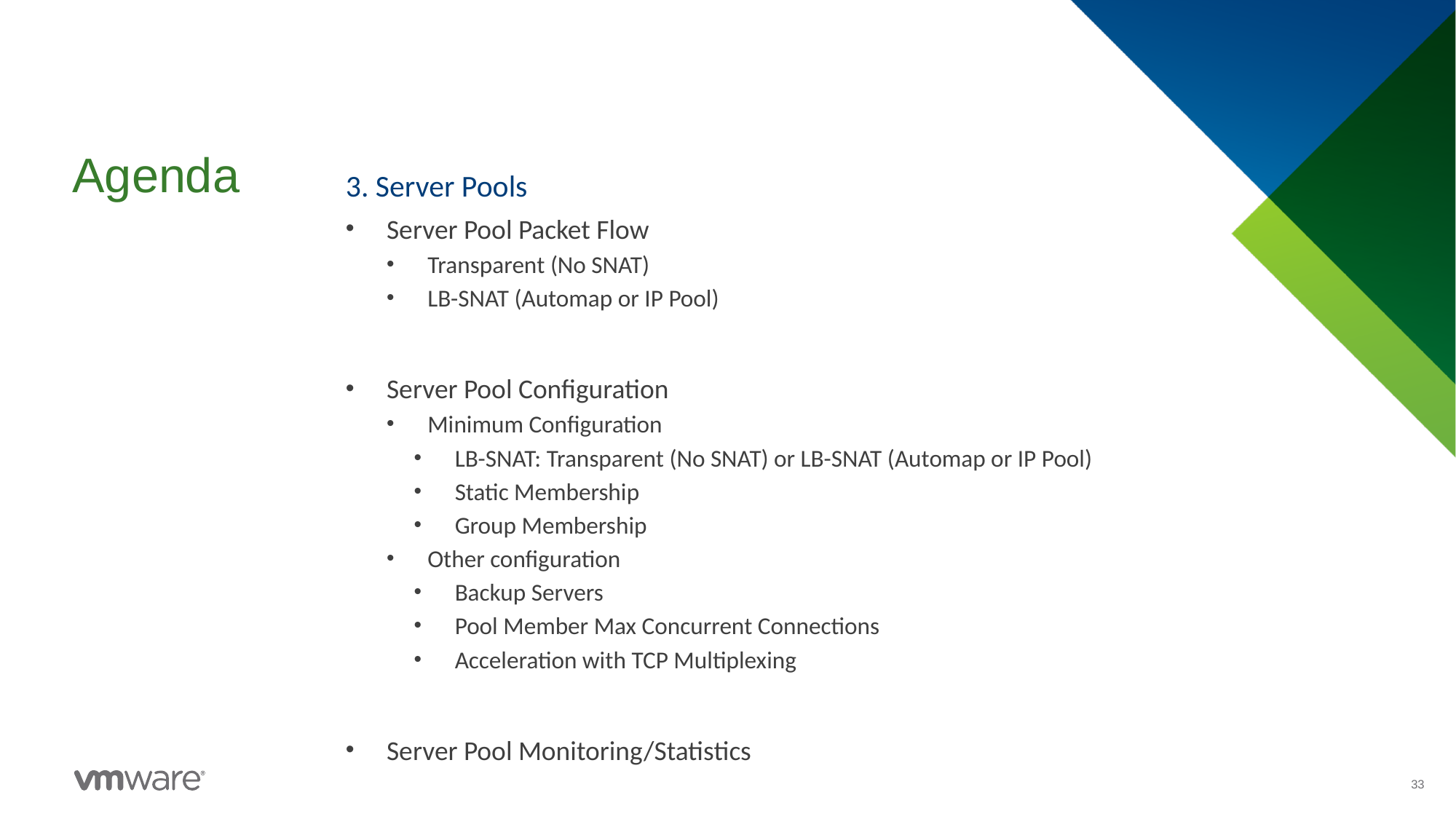

3. Server Pools
Server Pool Packet Flow
Transparent (No SNAT)
LB-SNAT (Automap or IP Pool)

Server Pool Configuration
Minimum Configuration
LB-SNAT: Transparent (No SNAT) or LB-SNAT (Automap or IP Pool)
Static Membership
Group Membership
Other configuration
Backup Servers
Pool Member Max Concurrent Connections
Acceleration with TCP Multiplexing

Server Pool Monitoring/Statistics